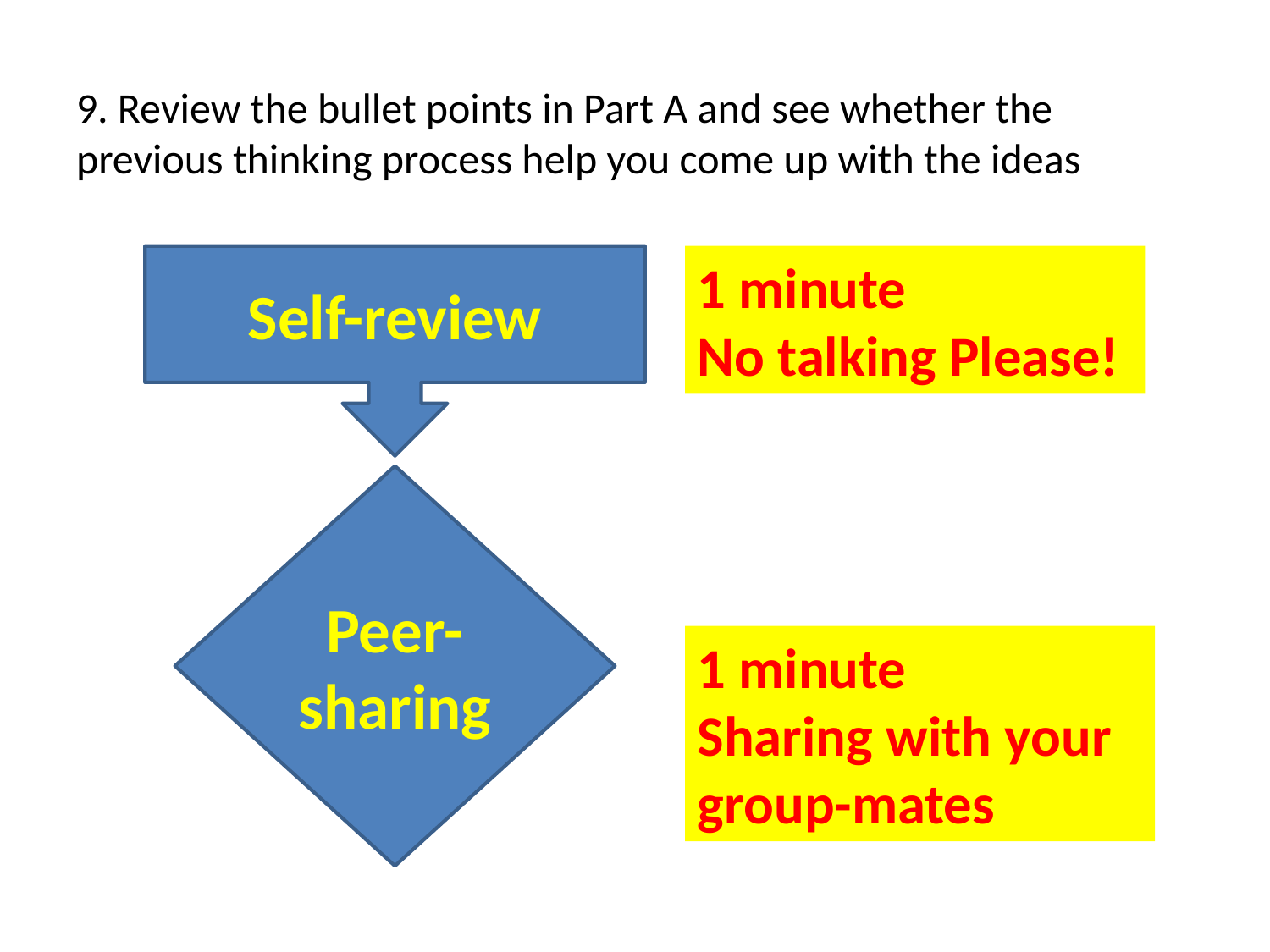

# 9. Review the bullet points in Part A and see whether the previous thinking process help you come up with the ideas

Self-review
1 minute
No talking Please!
Peer-sharing
1 minute
Sharing with your group-mates